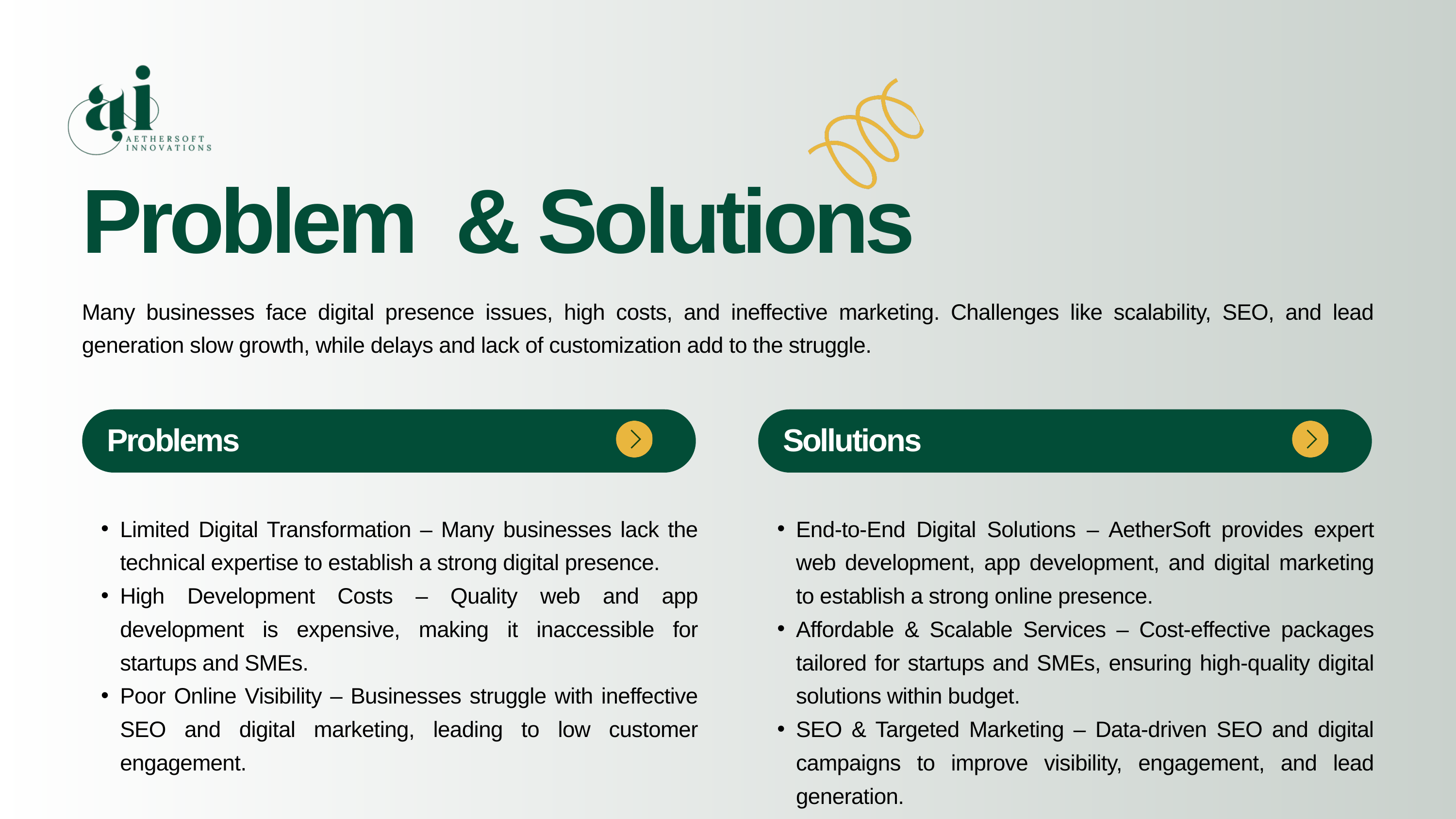

Problem  & Solutions
Many businesses face digital presence issues, high costs, and ineffective marketing. Challenges like scalability, SEO, and lead generation slow growth, while delays and lack of customization add to the struggle.

Problems
Sollutions
Limited Digital Transformation – Many businesses lack the technical expertise to establish a strong digital presence.
High Development Costs – Quality web and app development is expensive, making it inaccessible for startups and SMEs.
Poor Online Visibility – Businesses struggle with ineffective SEO and digital marketing, leading to low customer engagement.
End-to-End Digital Solutions – AetherSoft provides expert web development, app development, and digital marketing to establish a strong online presence.
Affordable & Scalable Services – Cost-effective packages tailored for startups and SMEs, ensuring high-quality digital solutions within budget.
SEO & Targeted Marketing – Data-driven SEO and digital campaigns to improve visibility, engagement, and lead generation.